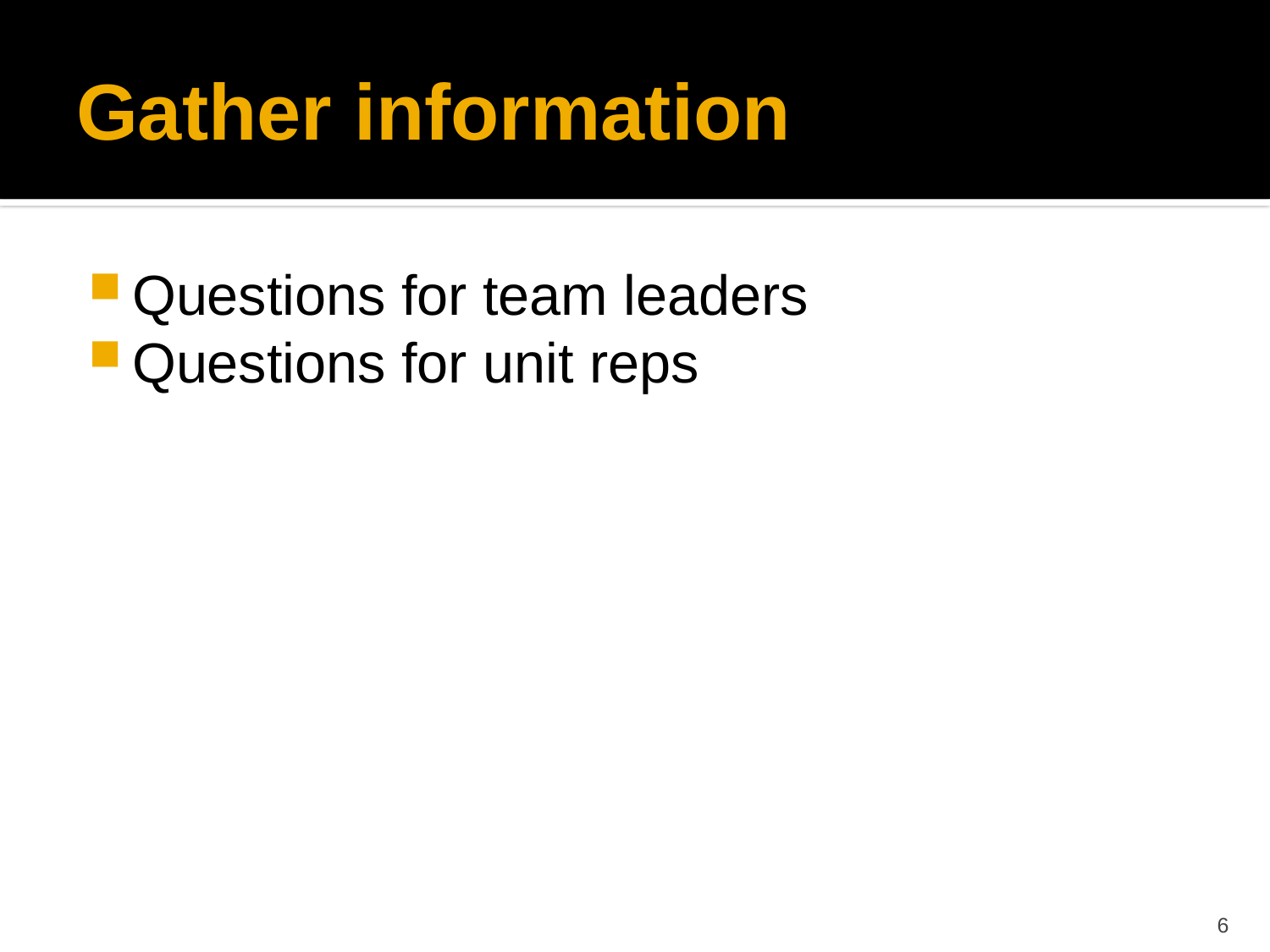

# Gather information
Questions for team leaders
Questions for unit reps
6